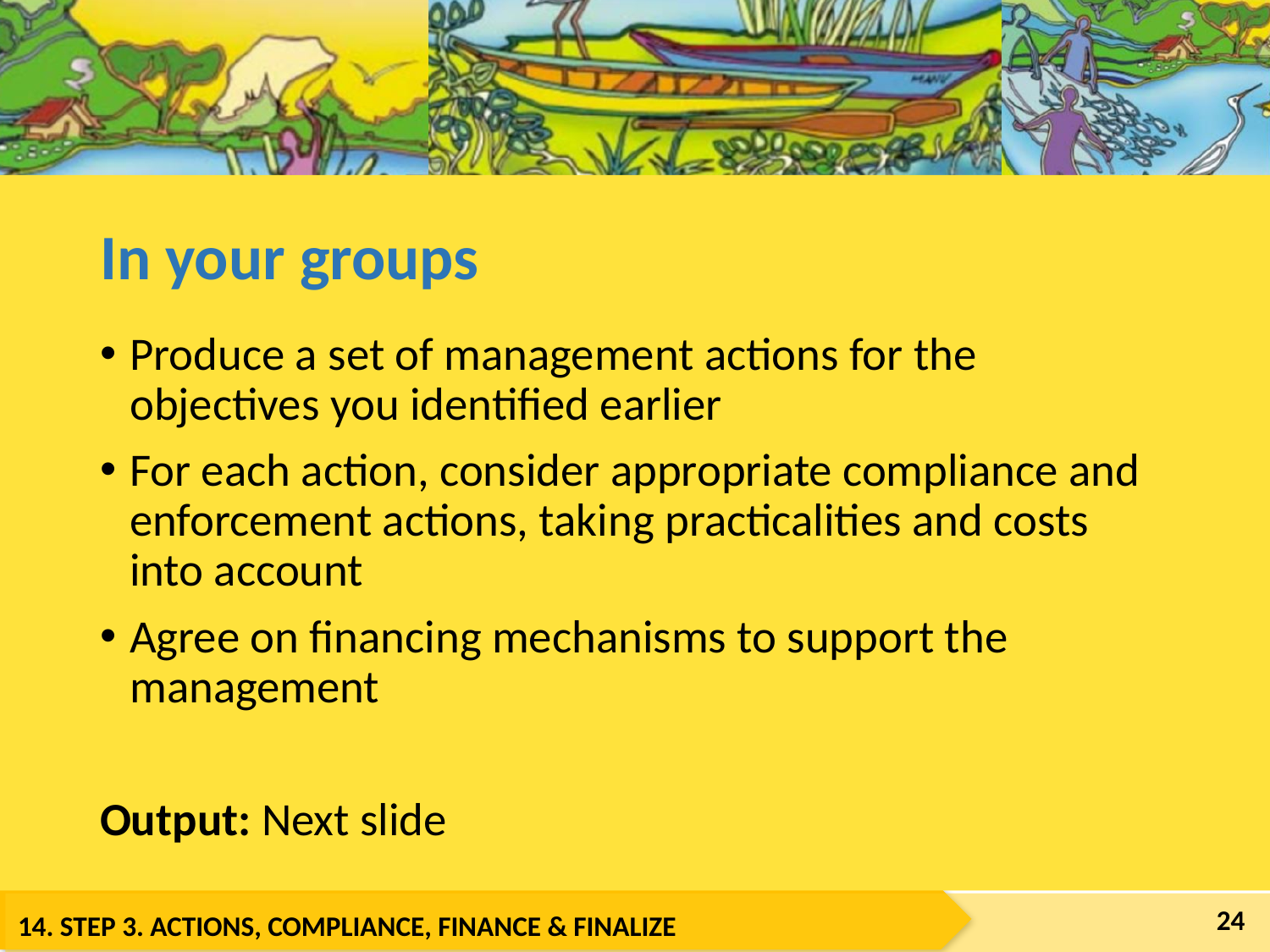

# In your groups
Produce a set of management actions for the objectives you identified earlier
For each action, consider appropriate compliance and enforcement actions, taking practicalities and costs into account
Agree on financing mechanisms to support the management

Output: Next slide

24